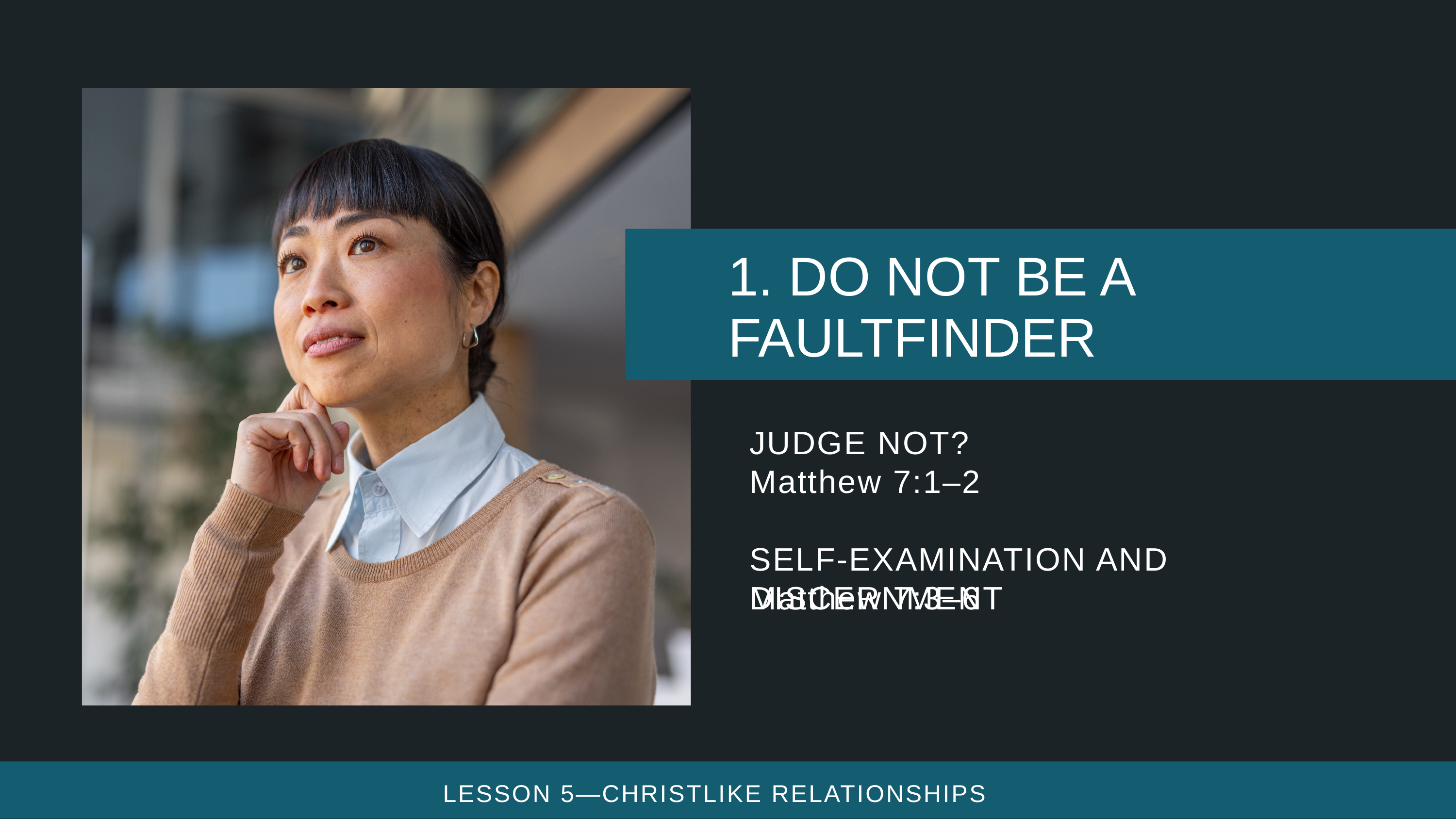

JUDGE NOT?
Matthew 7:1–2

SELF-EXAMINATION AND DISCERNMENT
Matthew 7:3–6